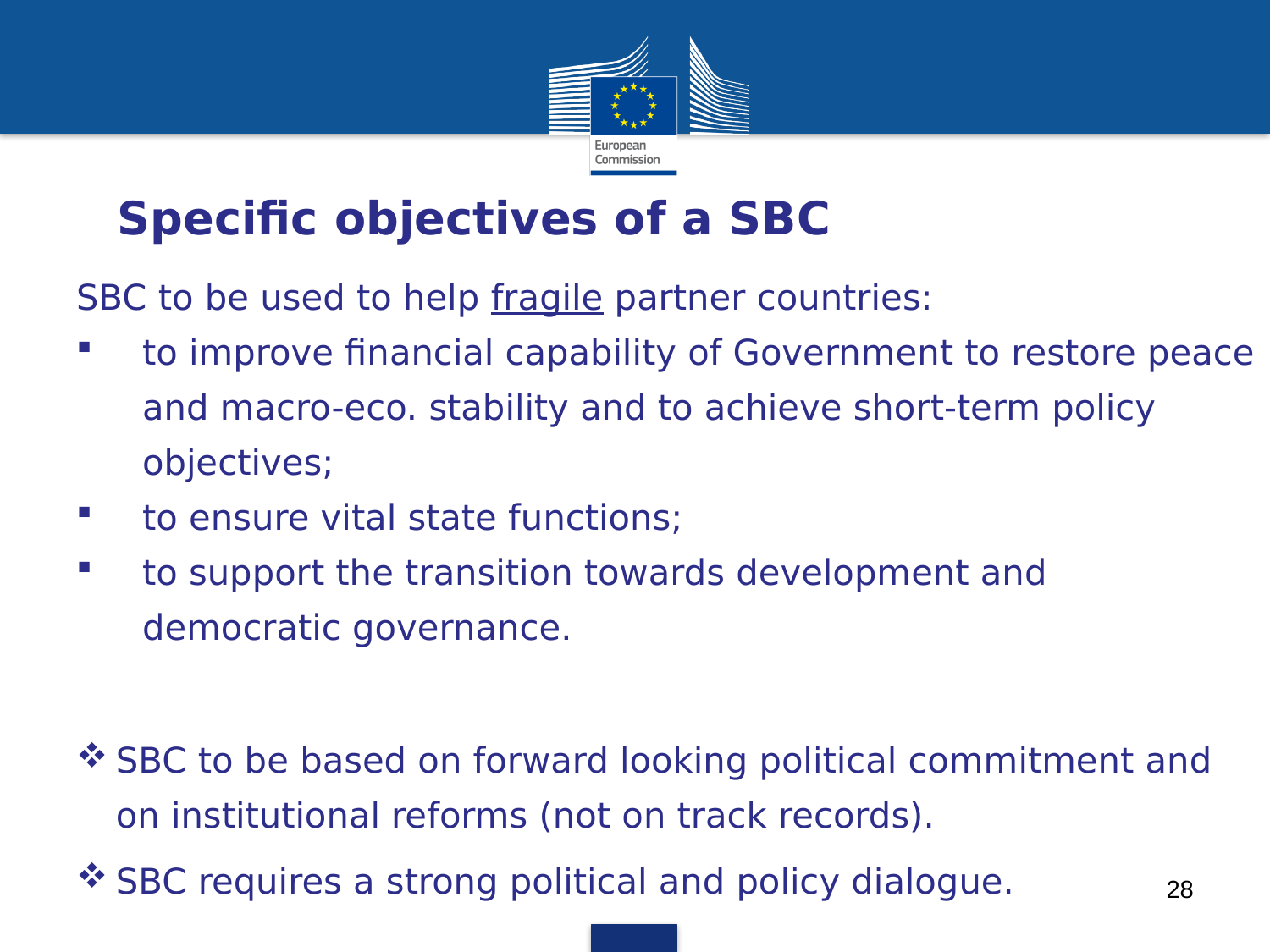

# Specific objectives of a SBC
SBC to be used to help fragile partner countries:
to improve financial capability of Government to restore peace and macro-eco. stability and to achieve short-term policy objectives;
to ensure vital state functions;
to support the transition towards development and democratic governance.

SBC to be based on forward looking political commitment and on institutional reforms (not on track records).
SBC requires a strong political and policy dialogue.

28